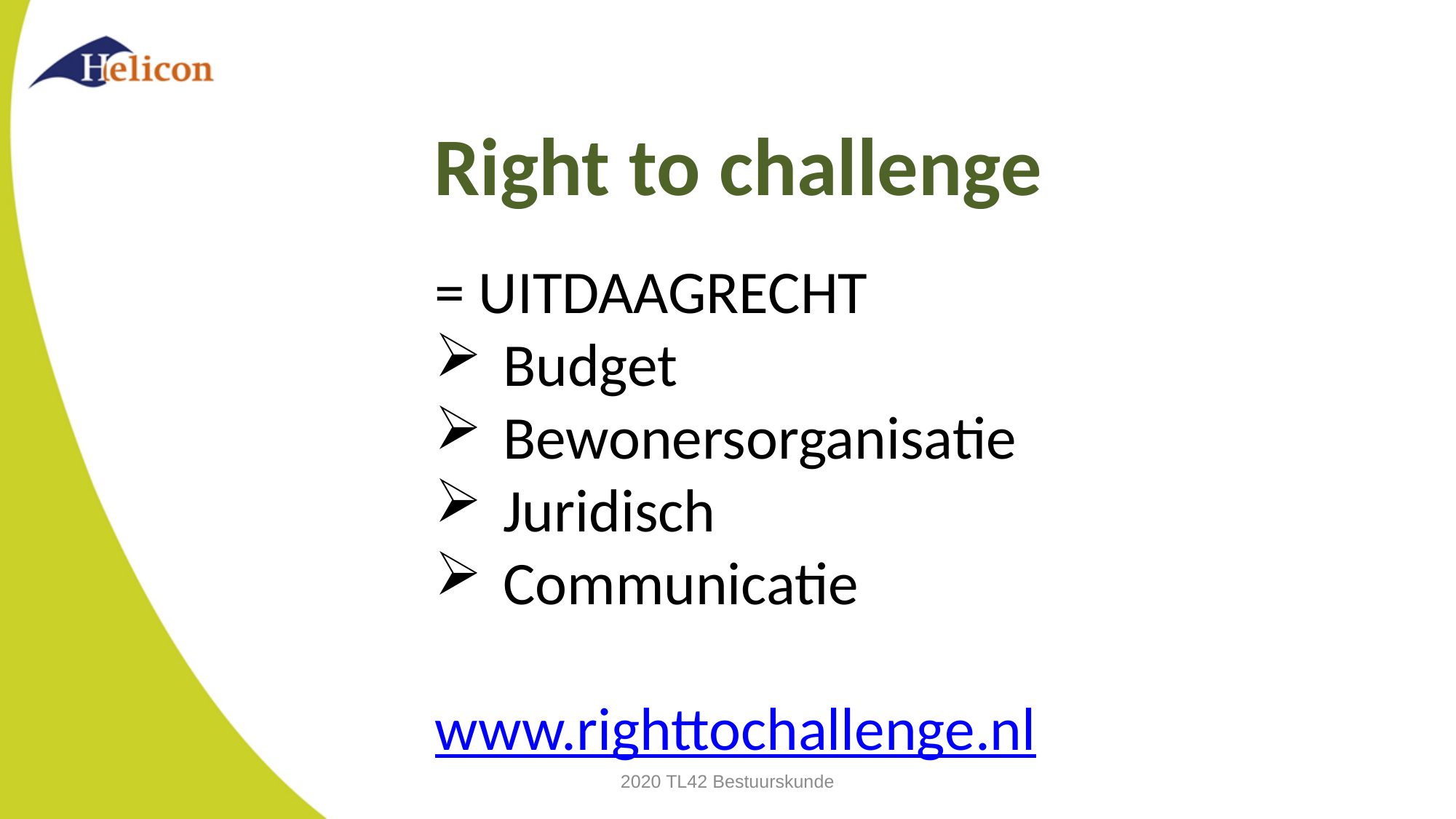

Right to challenge
= UITDAAGRECHT
Budget
Bewonersorganisatie
Juridisch
Communicatie

www.righttochallenge.nl

2020 TL42 Bestuurskunde